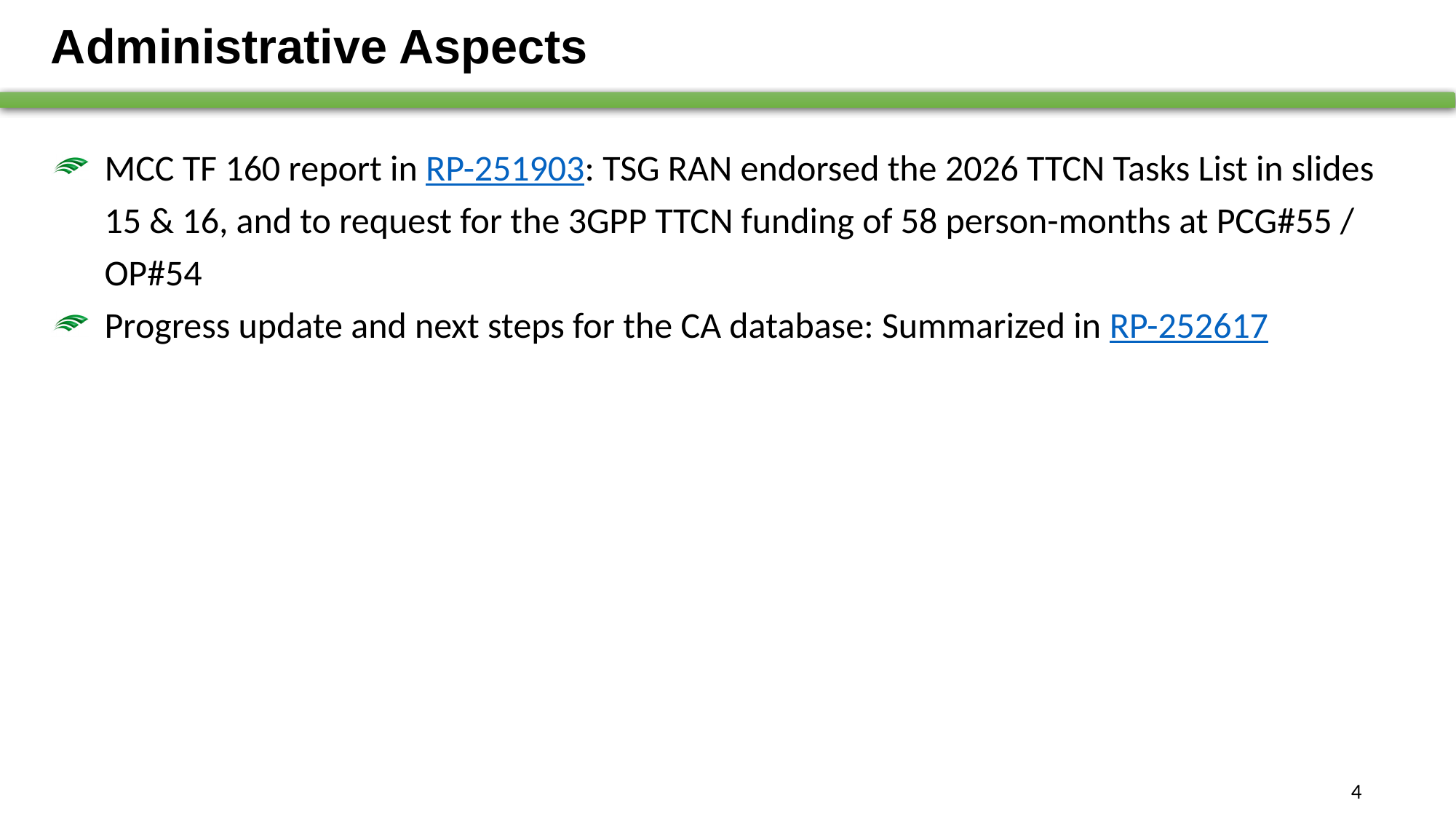

# Administrative Aspects
MCC TF 160 report in RP-251903: TSG RAN endorsed the 2026 TTCN Tasks List in slides 15 & 16, and to request for the 3GPP TTCN funding of 58 person-months at PCG#55 / OP#54
Progress update and next steps for the CA database: Summarized in RP-252617